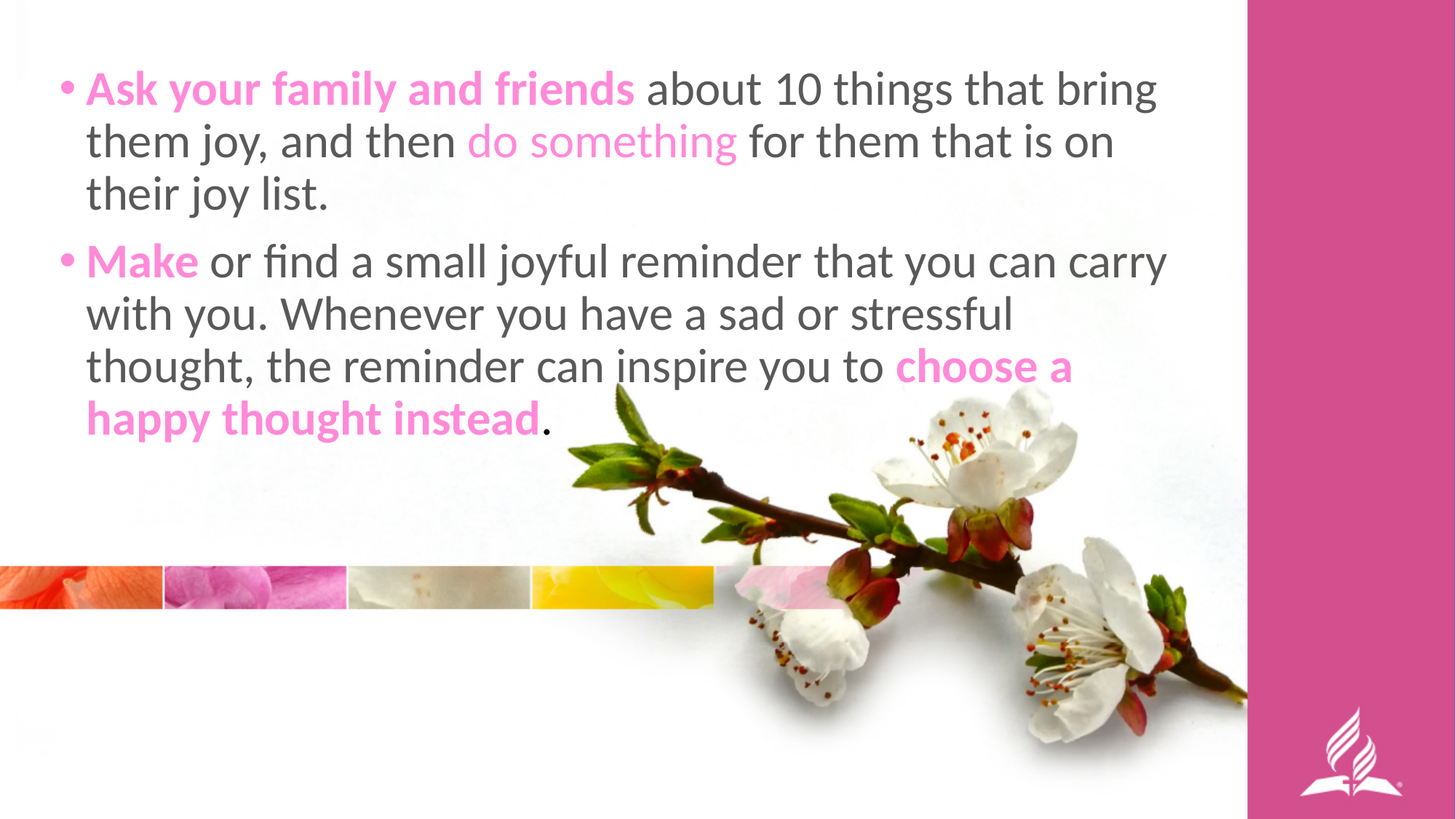

Ask your family and friends about 10 things that bring them joy, and then do something for them that is on their joy list.
Make or find a small joyful reminder that you can carry with you. Whenever you have a sad or stressful thought, the reminder can inspire you to choose a happy thought instead.